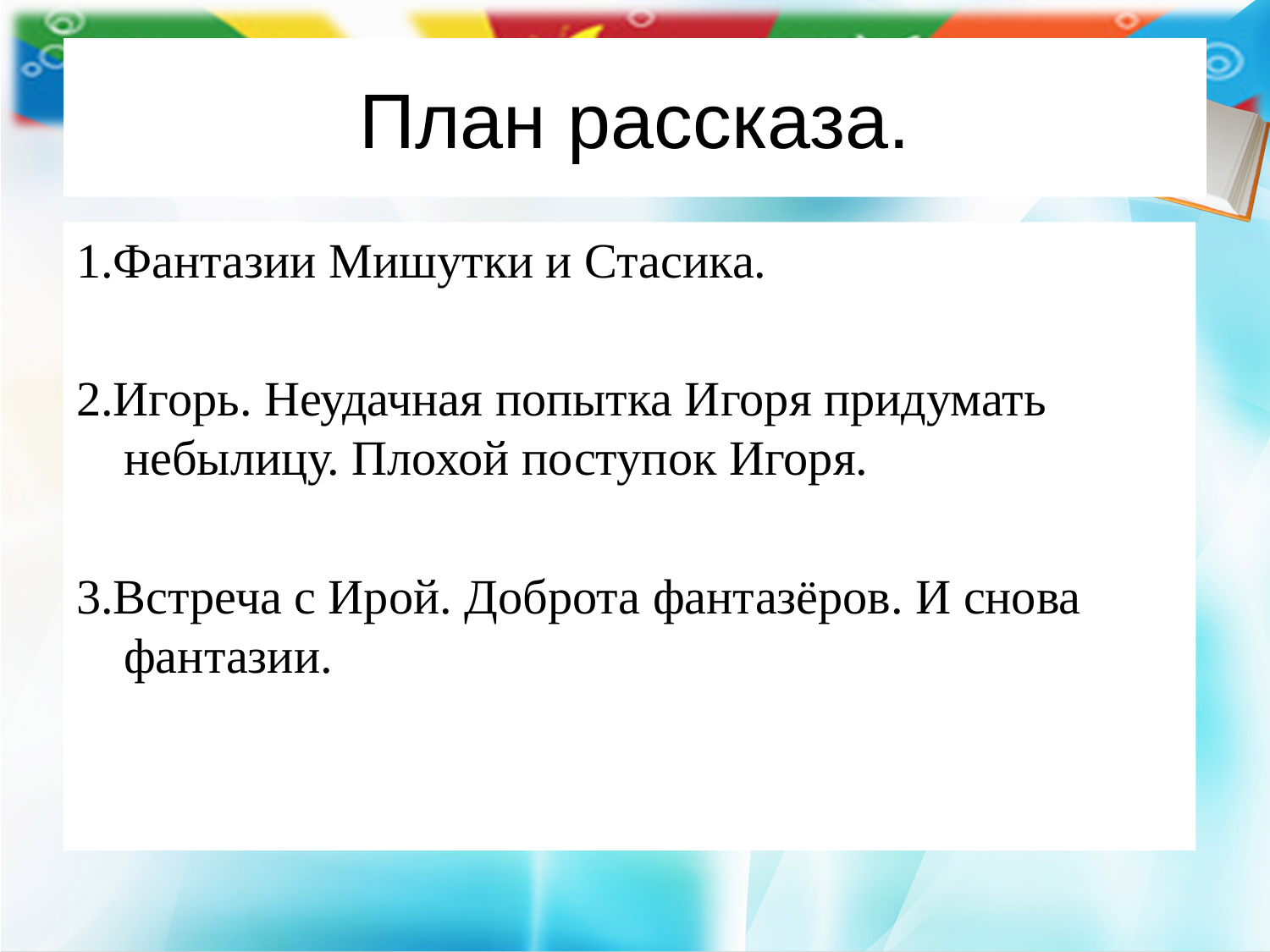

# План рассказа.
1.Фантазии Мишутки и Стасика.

2.Игорь. Неудачная попытка Игоря придумать небылицу. Плохой поступок Игоря.

3.Встреча с Ирой. Доброта фантазёров. И снова фантазии.